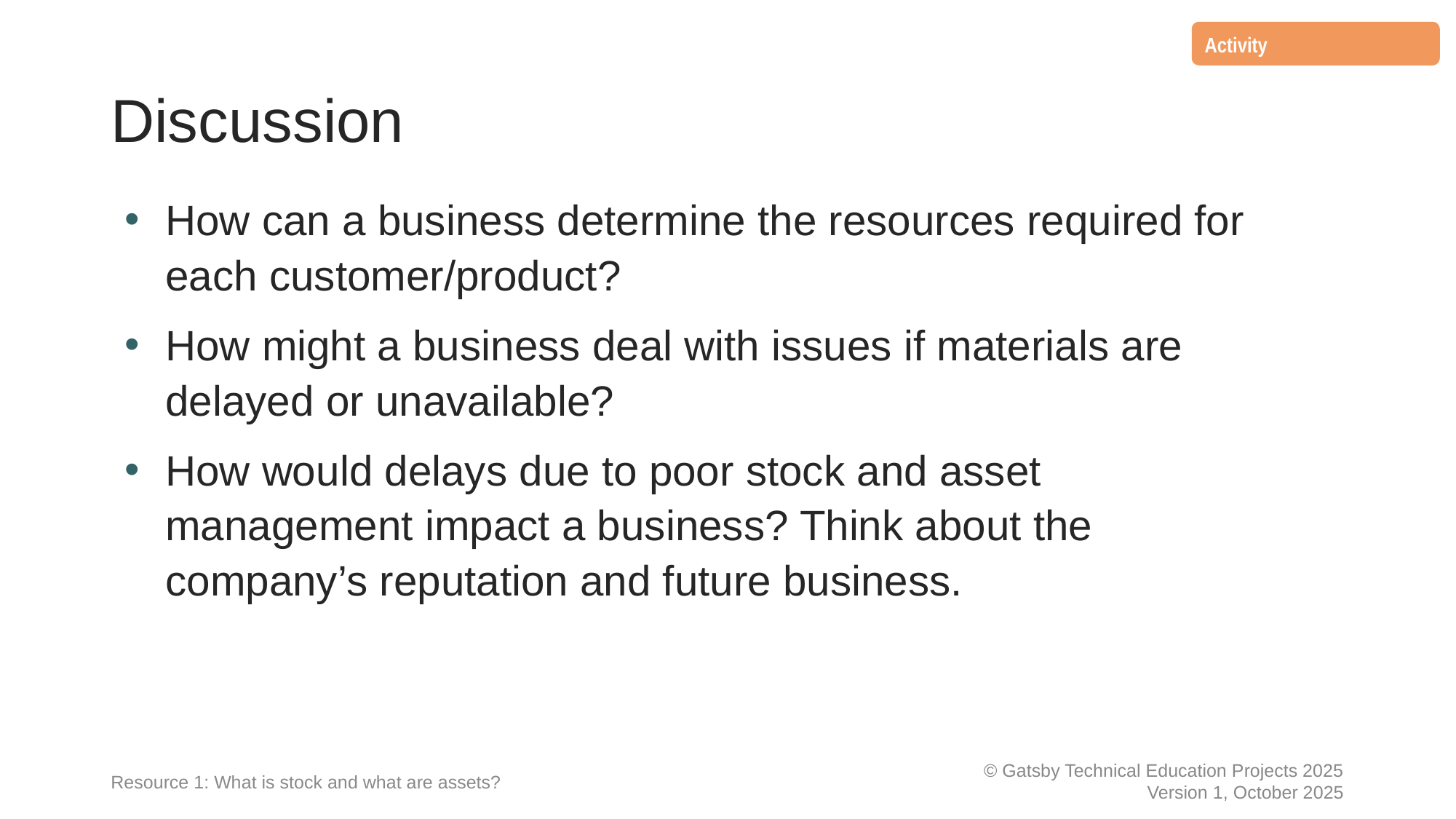

Resource 1: What is stock and what are assets?
Activity
# Discussion
How can a business determine the resources required for each customer/product?
How might a business deal with issues if materials are delayed or unavailable?
How would delays due to poor stock and asset management impact a business? Think about the company’s reputation and future business.
Resource 1: What is stock and what are assets?